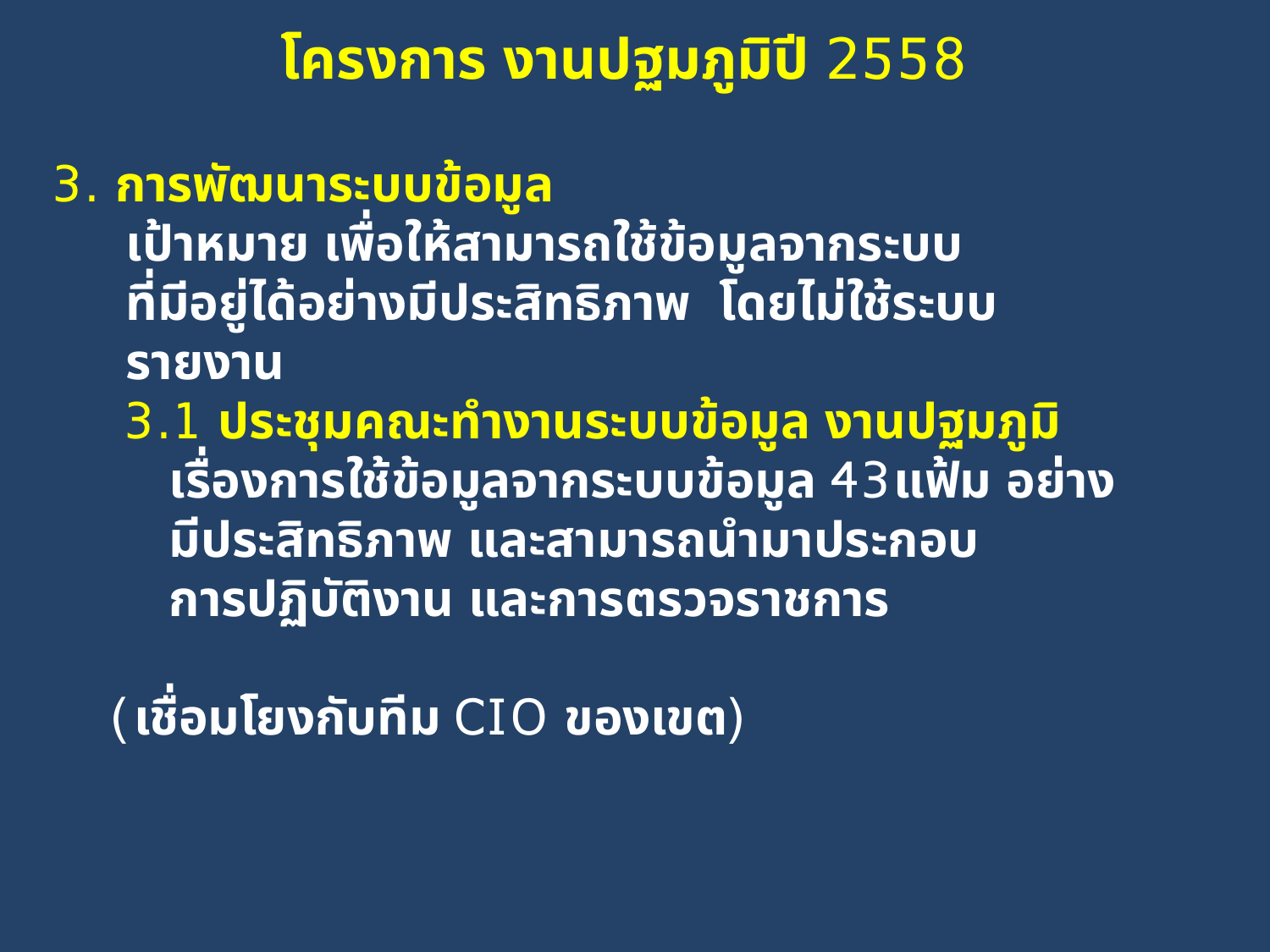

โครงการ งานปฐมภูมิปี 2558
3. การพัฒนาระบบข้อมูล
     เป้าหมาย เพื่อให้สามารถใช้ข้อมูลจากระบบ
     ที่มีอยู่ได้อย่างมีประสิทธิภาพ  โดยไม่ใช้ระบบ
     รายงาน
     3.1 ประชุมคณะทำงานระบบข้อมูล งานปฐมภูมิ
        เรื่องการใช้ข้อมูลจากระบบข้อมูล 43แฟ้ม อย่าง
        มีประสิทธิภาพ และสามารถนำมาประกอบ
        การปฏิบัติงาน และการตรวจราชการ

    (เชื่อมโยงกับทีม CIO ของเขต)